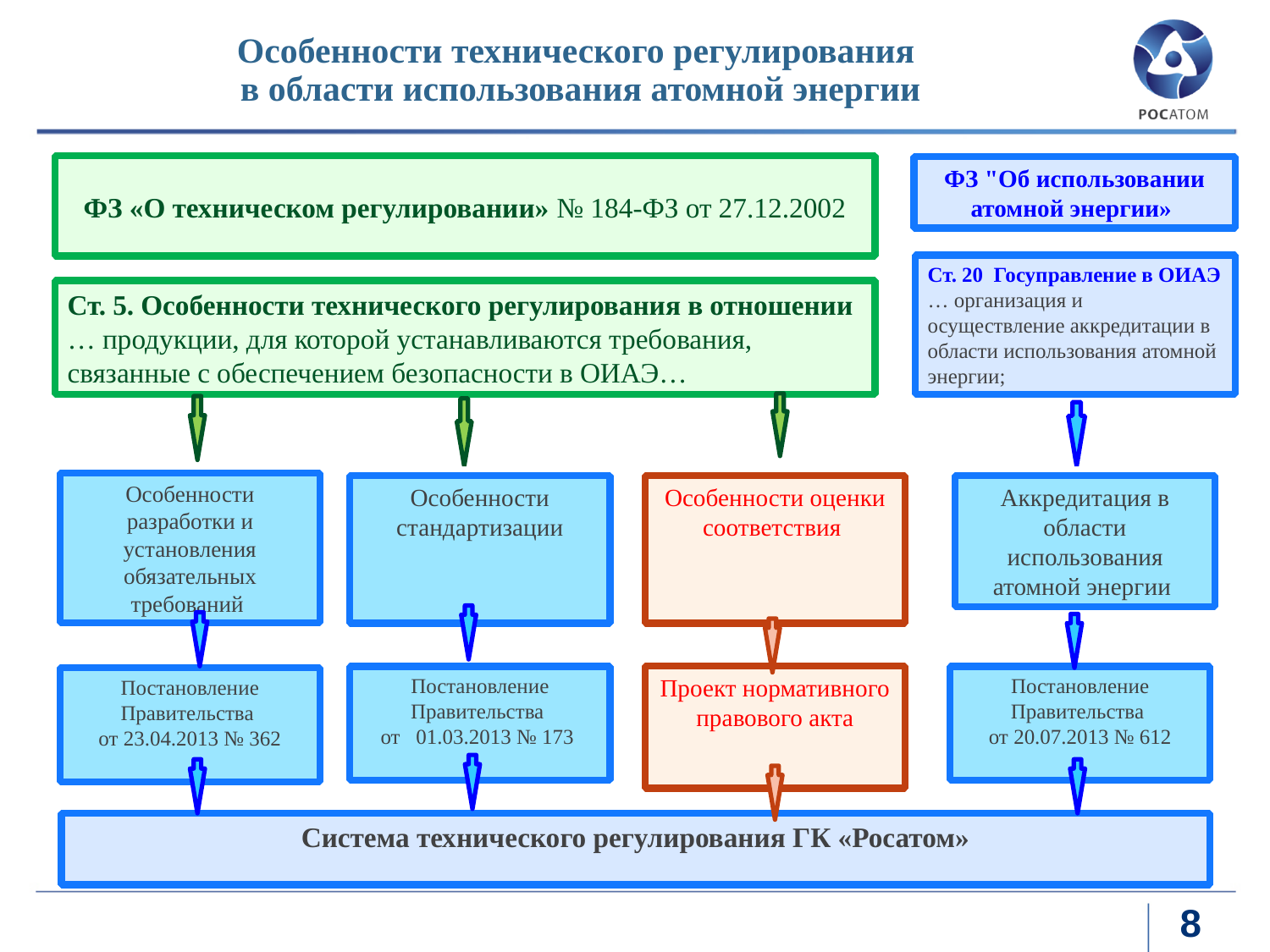

Особенности технического регулирования
в области использования атомной энергии

ФЗ «О техническом регулировании» № 184-ФЗ от 27.12.2002

ФЗ "Об использовании атомной энергии»
Ст. 20  Госуправление в ОИАЭ
… организация и осуществление аккредитации в области использования атомной энергии;
Ст. 5. Особенности технического регулирования в отношении … продукции, для которой устанавливаются требования, связанные с обеспечением безопасности в ОИАЭ…

Особенности разработки и установления обязательных требований
Особенности стандартизации

Особенности оценки соответствия

Аккредитация в области использования атомной энергии

Проект нормативного правового акта

Постановление Правительства
от   01.03.2013 № 173

Постановление Правительства
от 20.07.2013 № 612

Постановление Правительства
от 23.04.2013 № 362

Система технического регулирования ГК «Росатом»

8